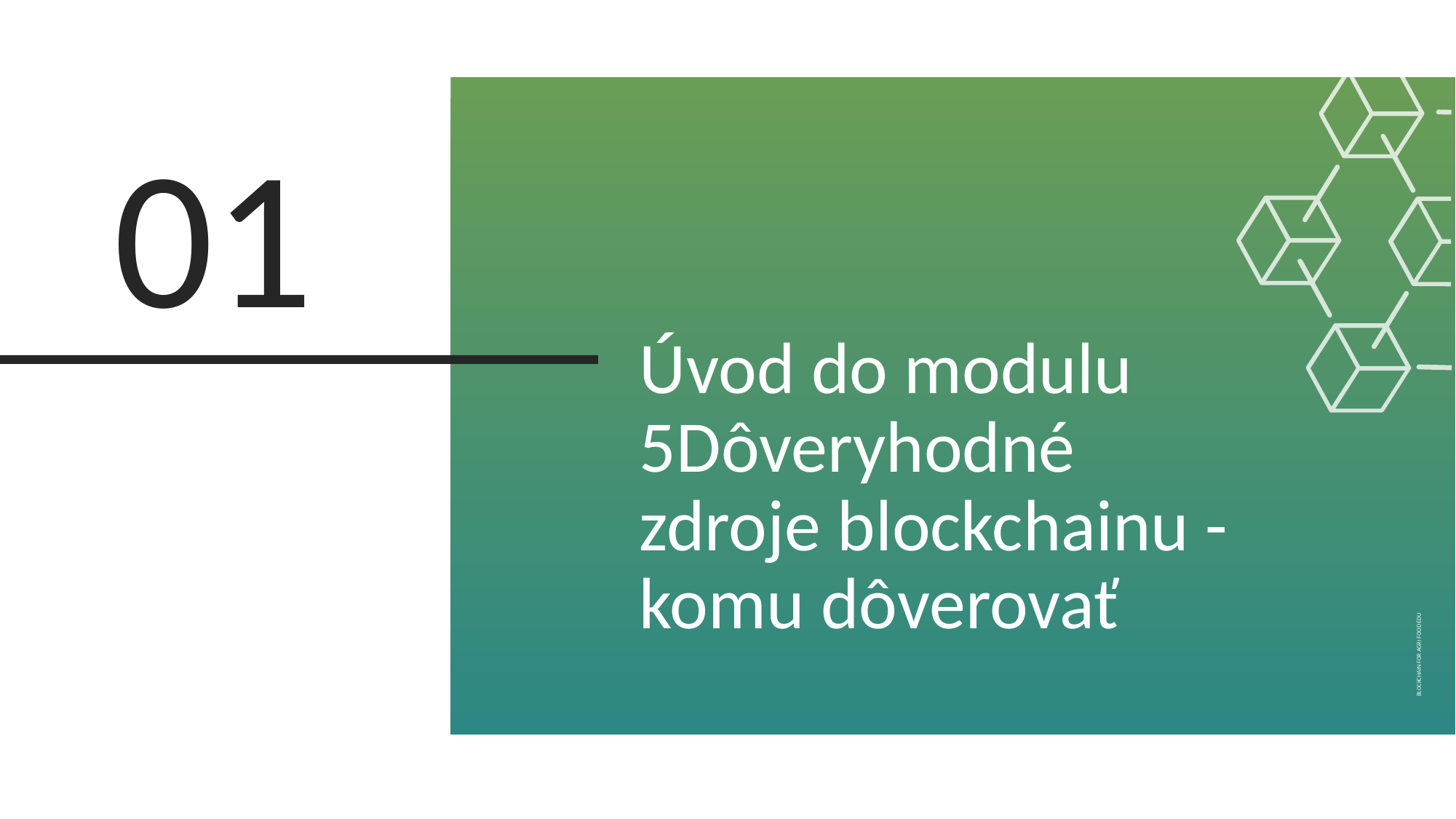

01
Úvod do modulu 5Dôveryhodné zdroje blockchainu - komu dôverovať